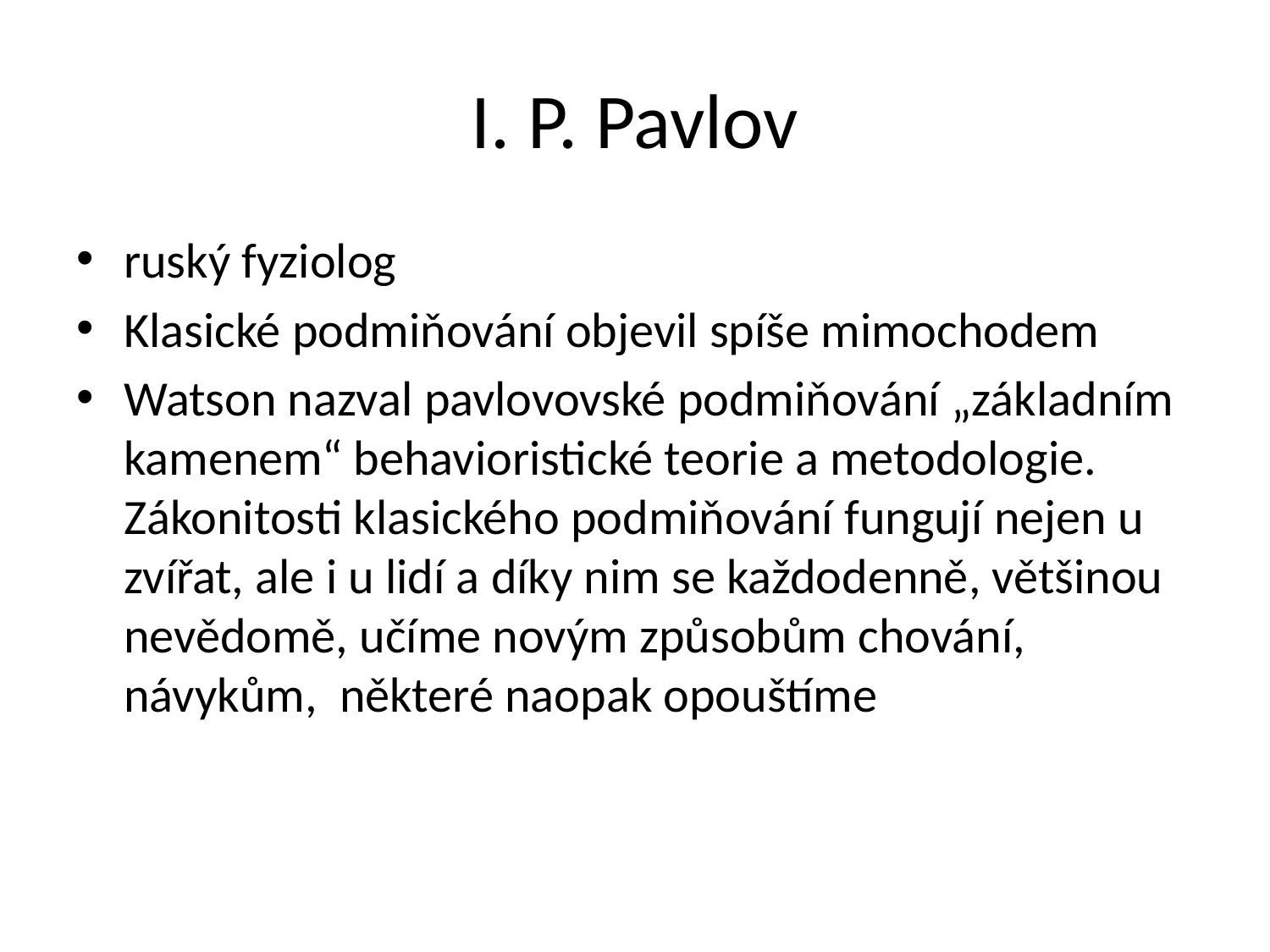

# I. P. Pavlov
ruský fyziolog
Klasické podmiňování objevil spíše mimochodem
Watson nazval pavlovovské podmiňování „základním kamenem“ behavioristické teorie a metodologie. Zákonitosti klasického podmiňování fungují nejen u zvířat, ale i u lidí a díky nim se každodenně, většinou nevědomě, učíme novým způsobům chování, návykům,  některé naopak opouštíme